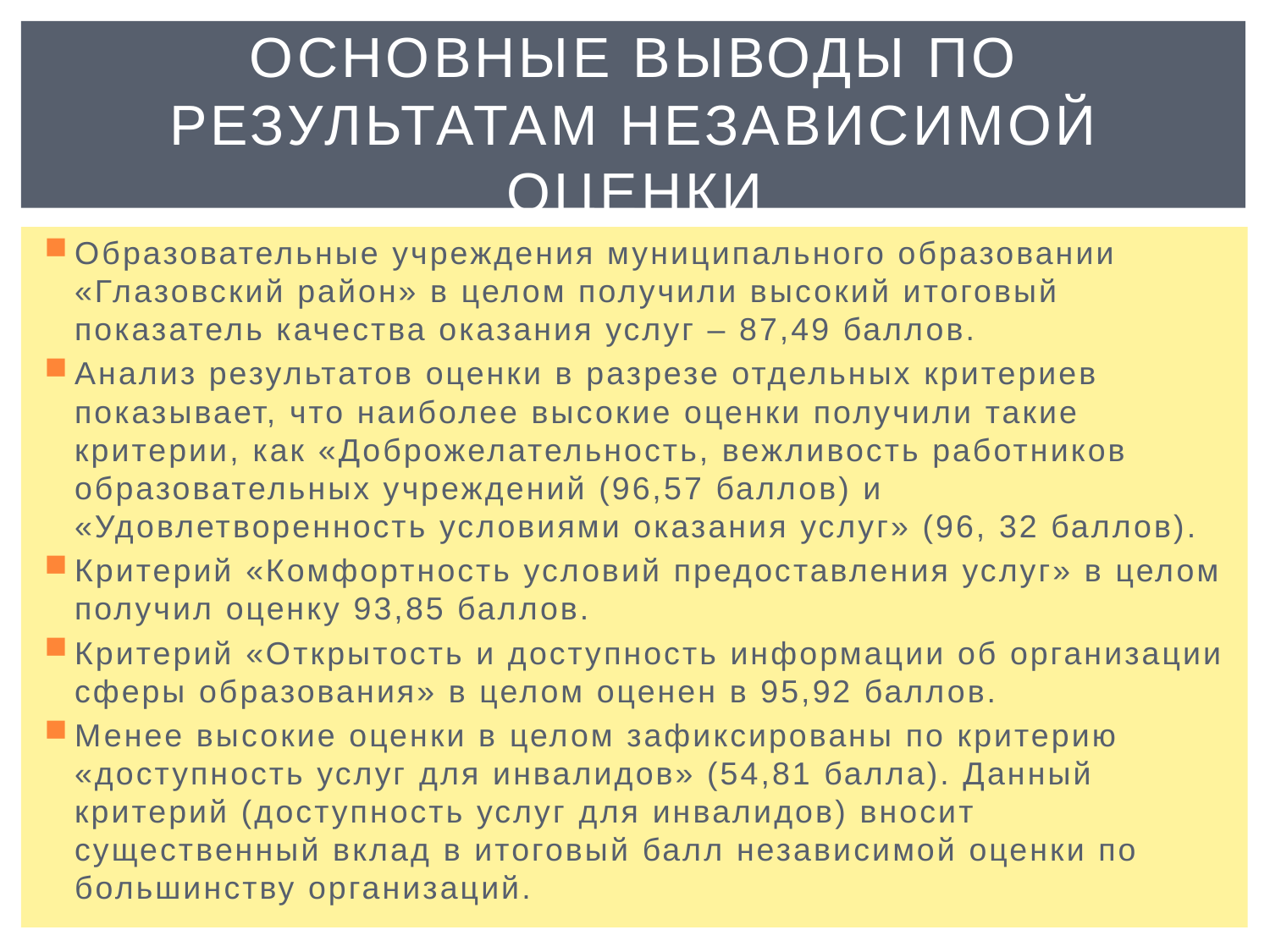

# Основные выводы по результатам независимой оценки
Образовательные учреждения муниципального образовании «Глазовский район» в целом получили высокий итоговый показатель качества оказания услуг – 87,49 баллов.
Анализ результатов оценки в разрезе отдельных критериев показывает, что наиболее высокие оценки получили такие критерии, как «Доброжелательность, вежливость работников образовательных учреждений (96,57 баллов) и «Удовлетворенность условиями оказания услуг» (96, 32 баллов).
Критерий «Комфортность условий предоставления услуг» в целом получил оценку 93,85 баллов.
Критерий «Открытость и доступность информации об организации сферы образования» в целом оценен в 95,92 баллов.
Менее высокие оценки в целом зафиксированы по критерию «доступность услуг для инвалидов» (54,81 балла). Данный критерий (доступность услуг для инвалидов) вносит существенный вклад в итоговый балл независимой оценки по большинству организаций.